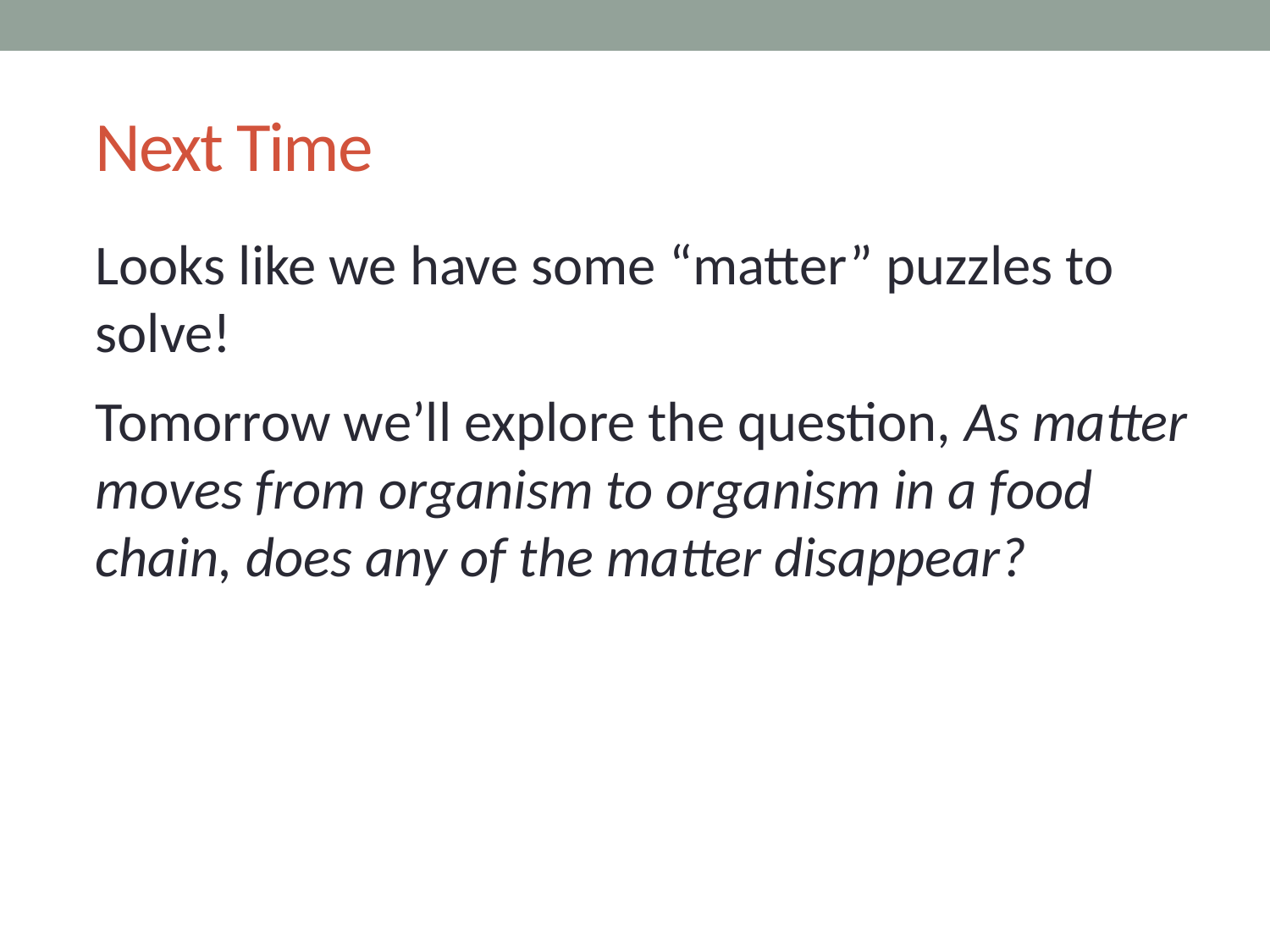

# Next Time
Looks like we have some “matter” puzzles to solve!
Tomorrow we’ll explore the question, As matter moves from organism to organism in a food chain, does any of the matter disappear?